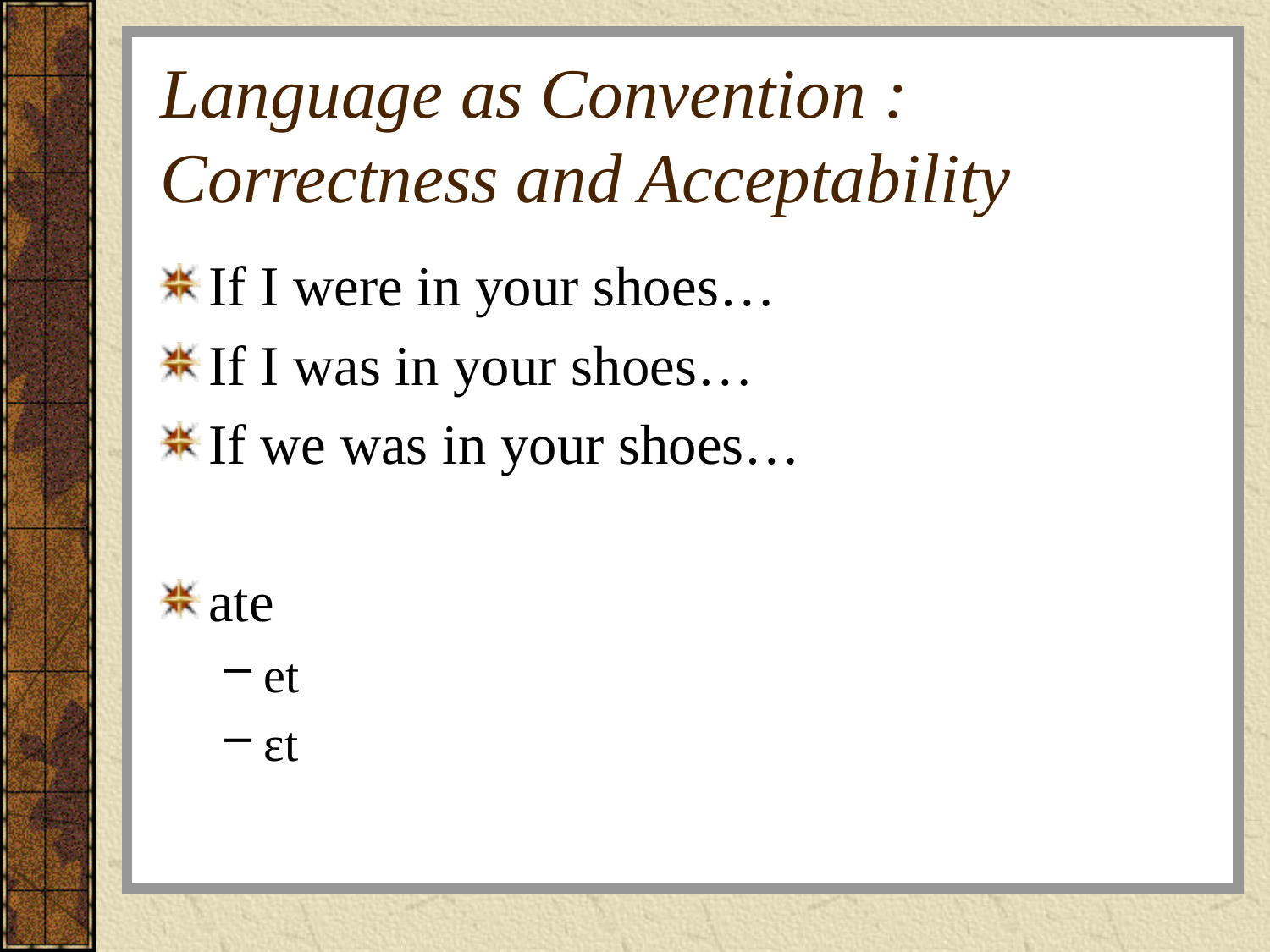

# Language as Convention : Correctness and Acceptability
If I were in your shoes…
If I was in your shoes…
If we was in your shoes…

ate
et
εt